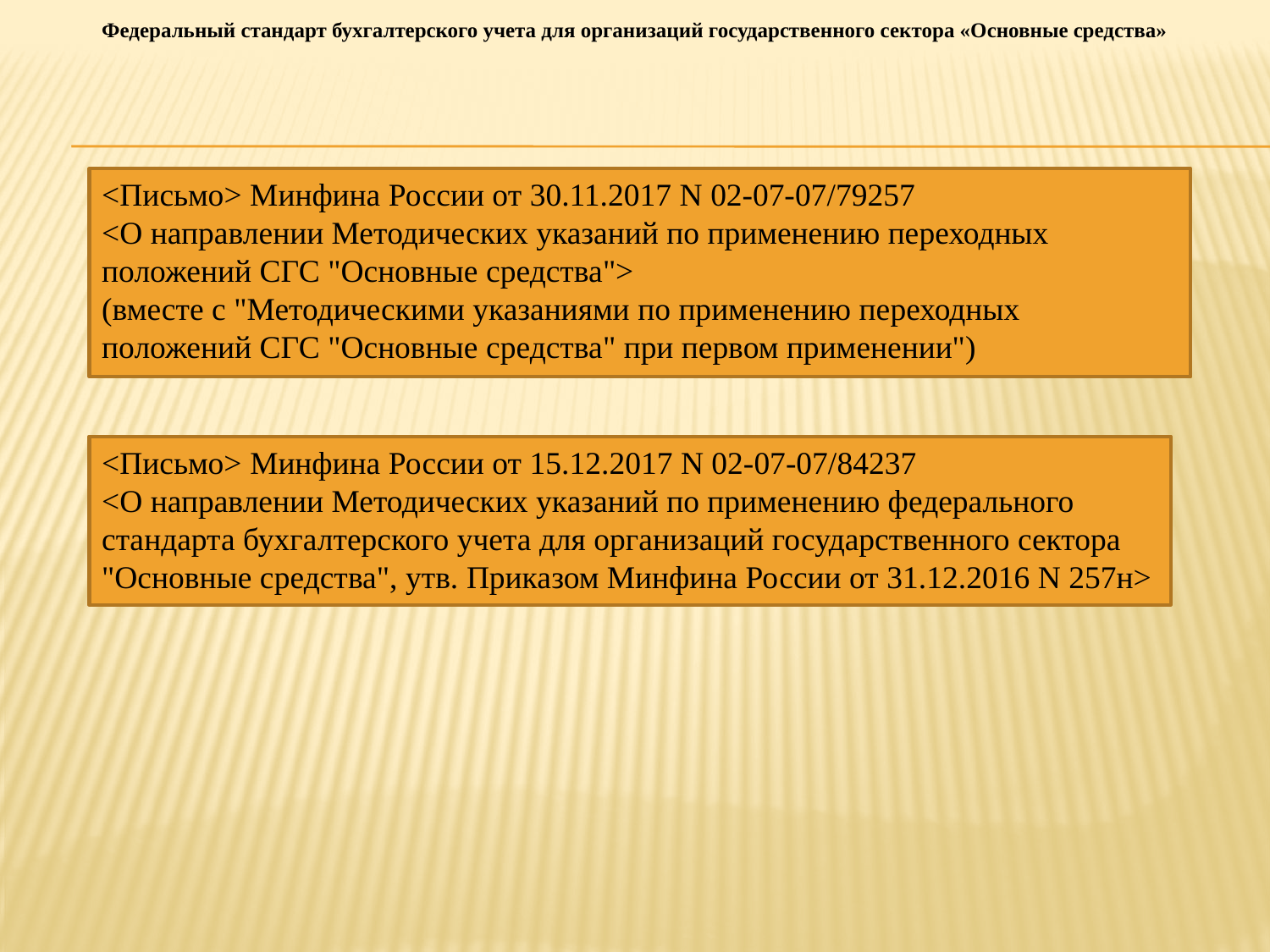

Федеральный стандарт бухгалтерского учета для организаций государственного сектора «Основные средства»
<Письмо> Минфина России от 30.11.2017 N 02-07-07/79257
<О направлении Методических указаний по применению переходных положений СГС "Основные средства">
(вместе с "Методическими указаниями по применению переходных положений СГС "Основные средства" при первом применении")

<Письмо> Минфина России от 15.12.2017 N 02-07-07/84237
<О направлении Методических указаний по применению федерального стандарта бухгалтерского учета для организаций государственного сектора "Основные средства", утв. Приказом Минфина России от 31.12.2016 N 257н>